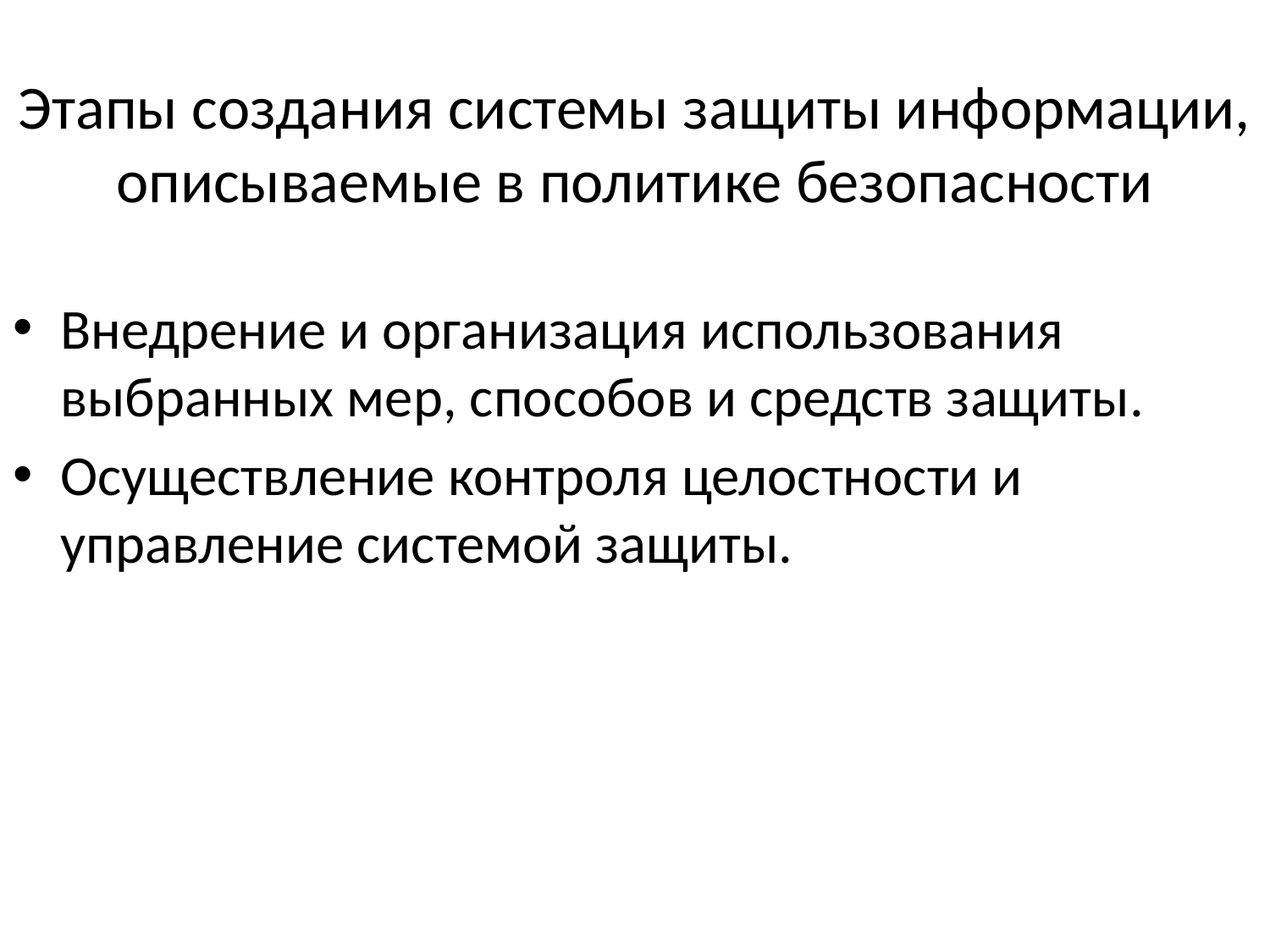

# Этапы создания системы защиты информации, описываемые в политике безопасности
Внедрение и организация использования выбранных мер, способов и средств защиты.
Осуществление контроля целостности и управление системой защиты.